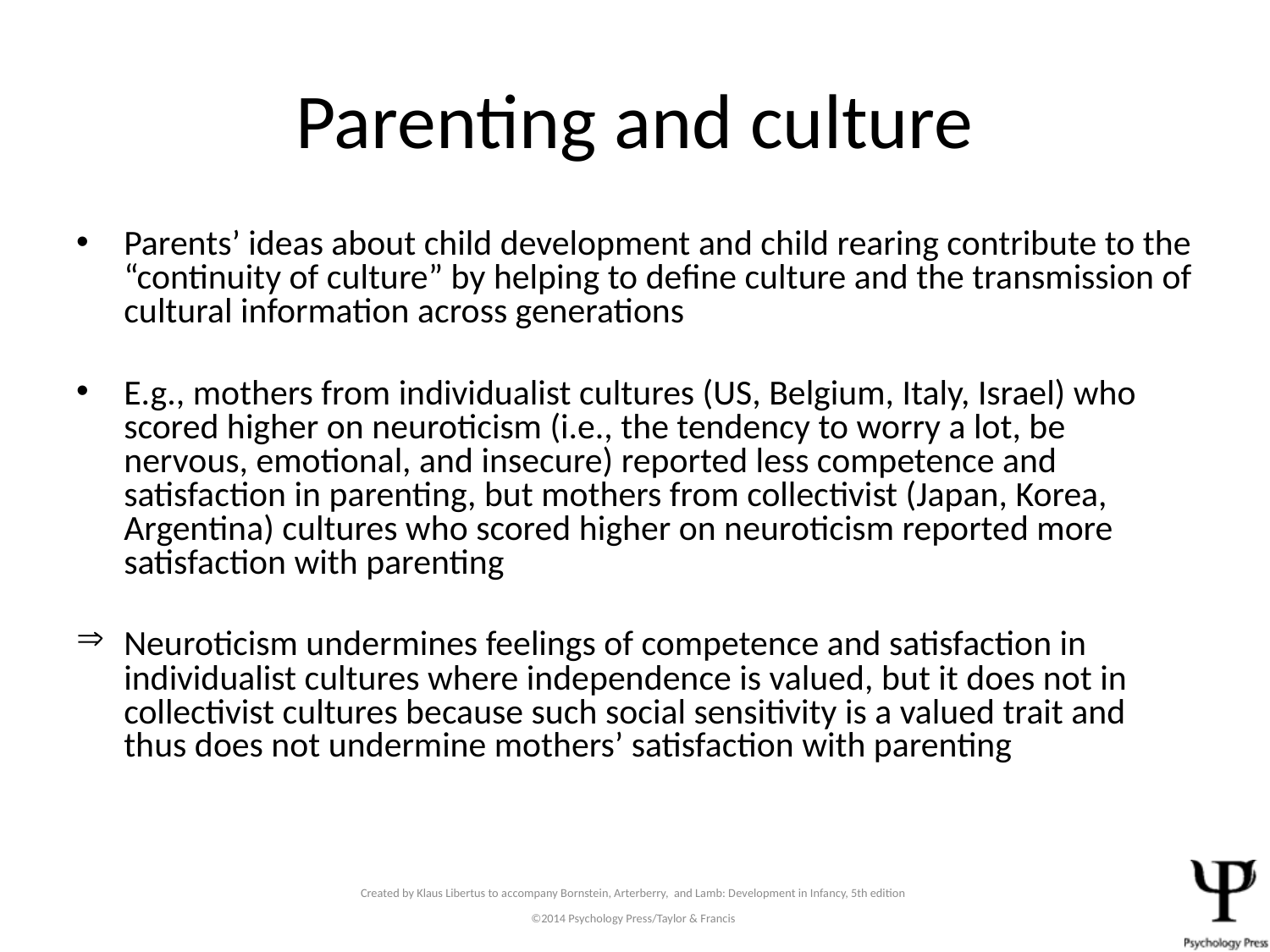

# Parenting and culture
Parents’ ideas about child development and child rearing contribute to the “continuity of culture” by helping to define culture and the transmission of cultural information across generations

E.g., mothers from individualist cultures (US, Belgium, Italy, Israel) who scored higher on neuroticism (i.e., the tendency to worry a lot, be nervous, emotional, and insecure) reported less competence and satisfaction in parenting, but mothers from collectivist (Japan, Korea, Argentina) cultures who scored higher on neuroticism reported more satisfaction with parenting

Neuroticism undermines feelings of competence and satisfaction in individualist cultures where independence is valued, but it does not in collectivist cultures because such social sensitivity is a valued trait and thus does not undermine mothers’ satisfaction with parenting
Created by Klaus Libertus to accompany Bornstein, Arterberry,  and Lamb: Development in Infancy, 5th edition
©2014 Psychology Press/Taylor & Francis